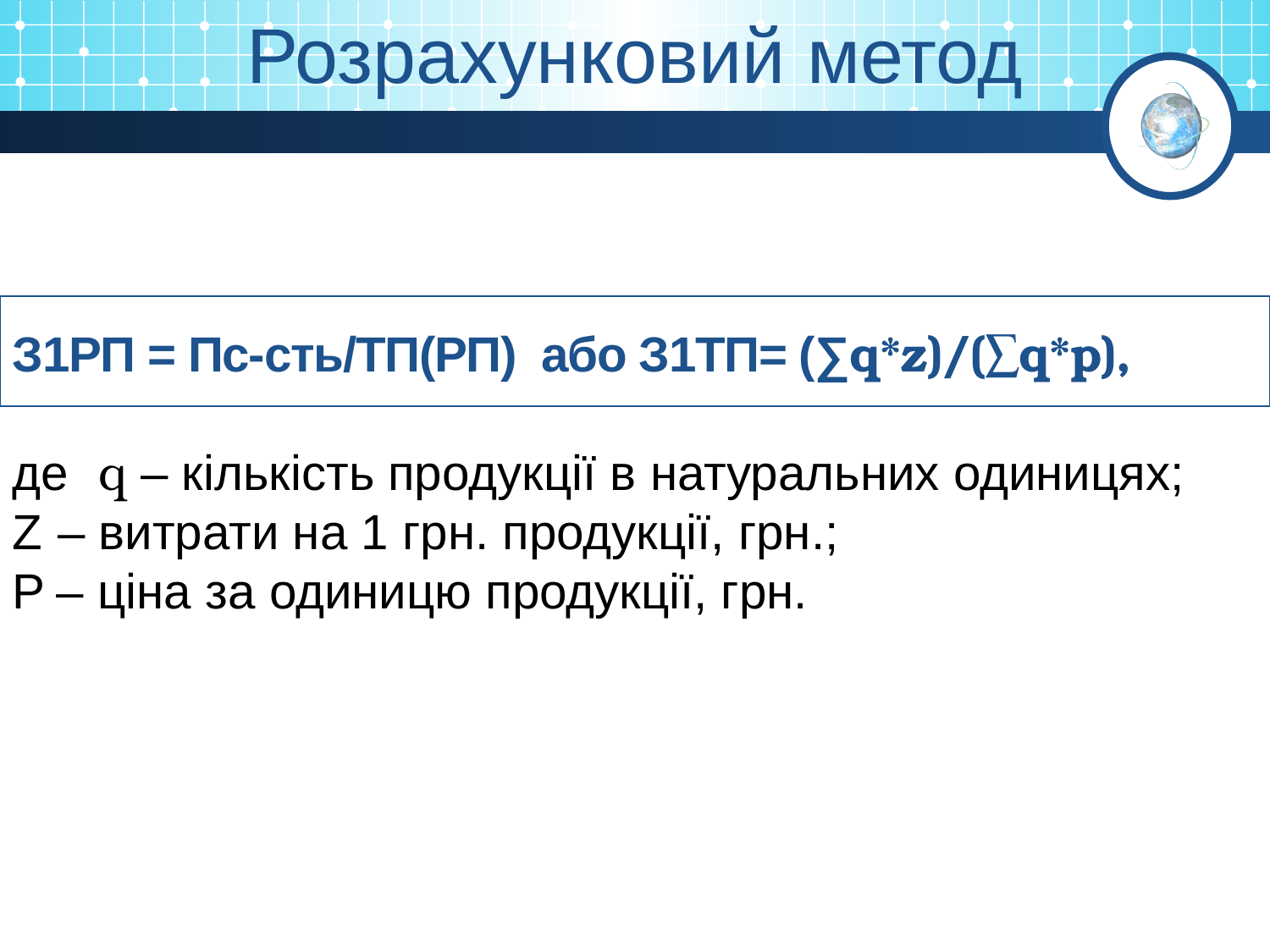

Розрахунковий метод
|  |
| --- |
З1РП = Пс-сть/ТП(РП)  або З1ТП= (∑q*z)/(∑q*p),

де  q – кількість продукції в натуральних одиницях;
Z – витрати на 1 грн. продукції, грн.;
P – ціна за одиницю продукції, грн.